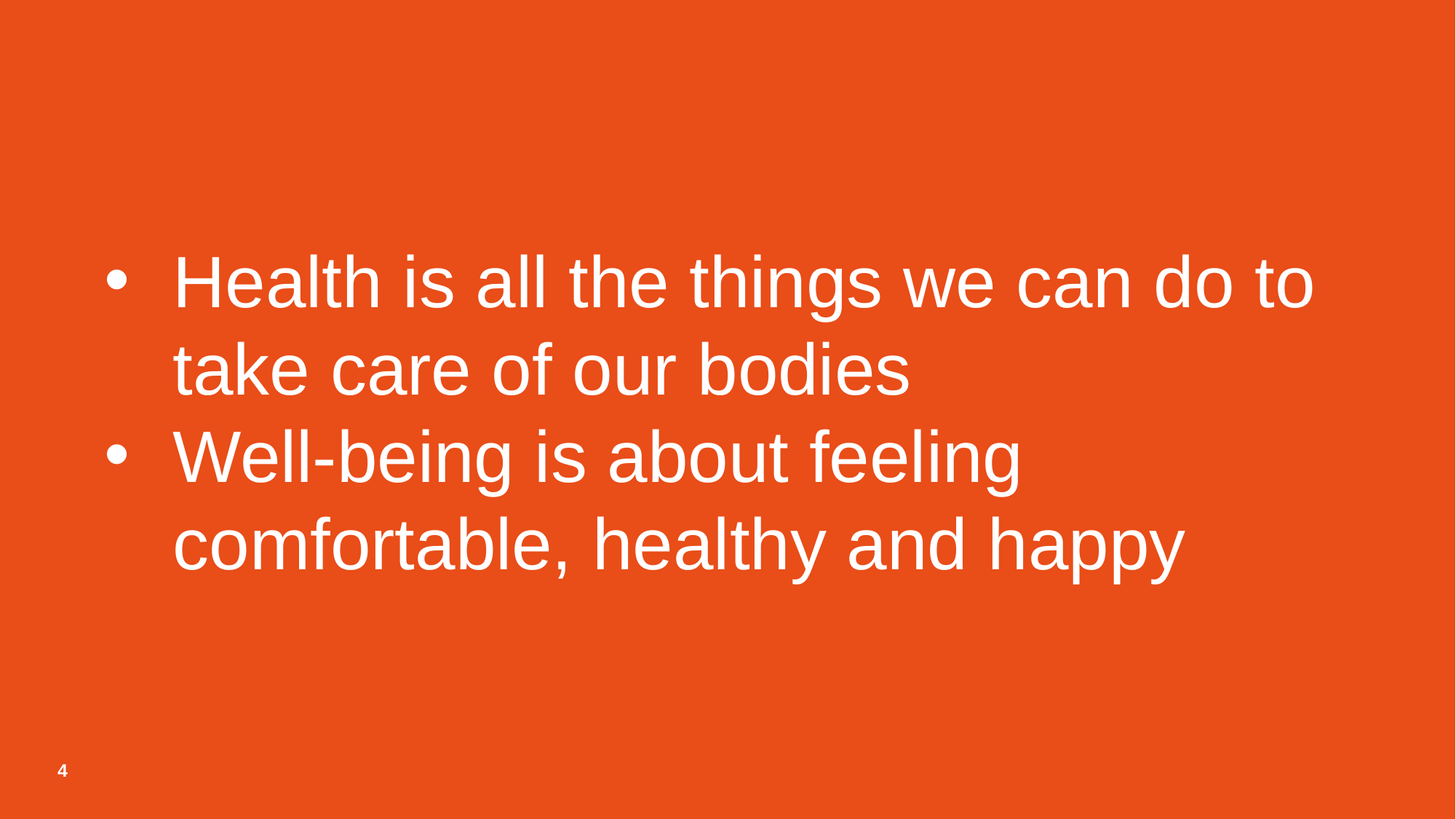

# What is health and wellbeing?
Health is all the things we can do to take care of our bodies
Well-being is about feeling comfortable, healthy and happy
4